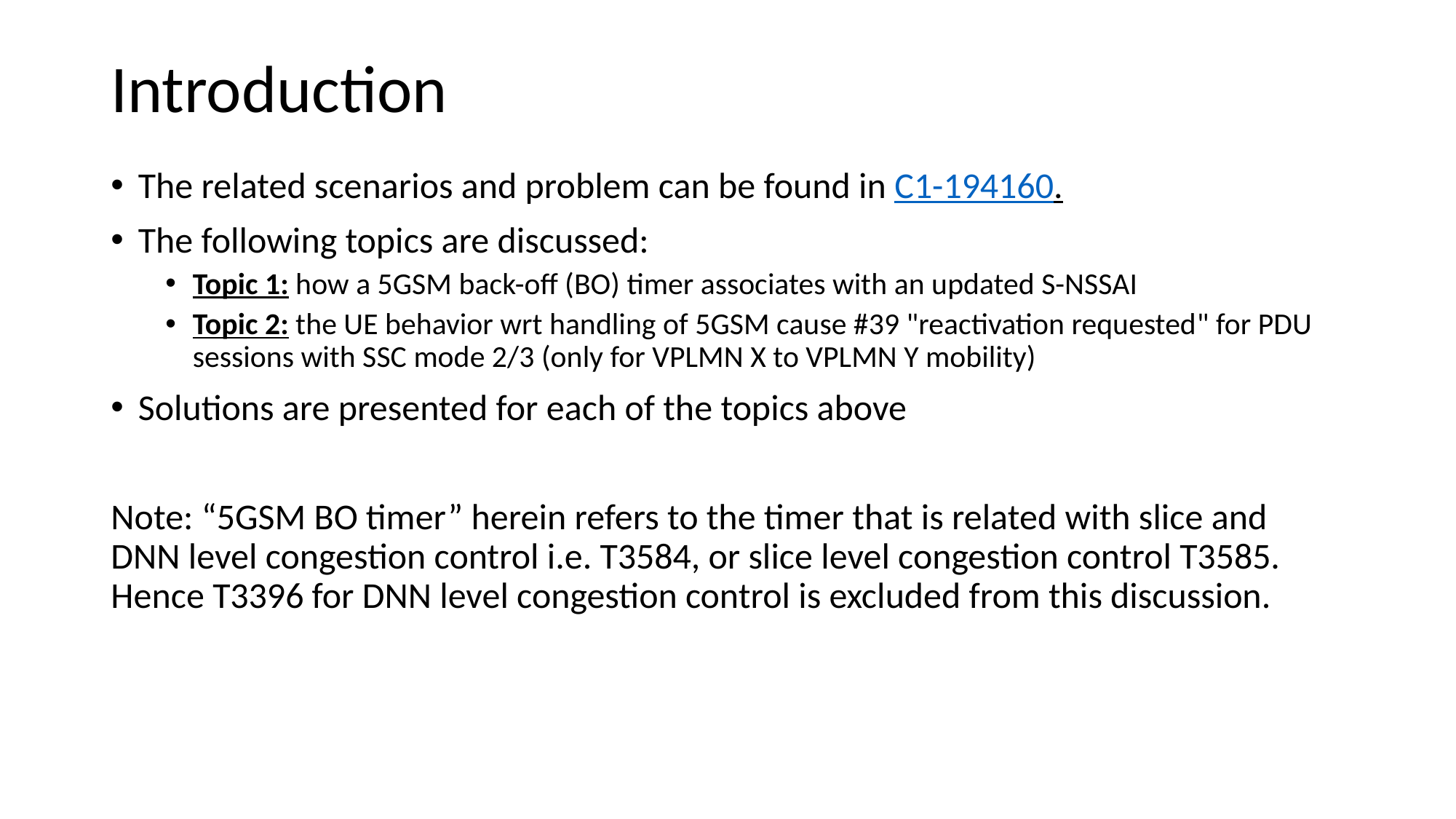

# Introduction
The related scenarios and problem can be found in C1-194160.
The following topics are discussed:
Topic 1: how a 5GSM back-off (BO) timer associates with an updated S-NSSAI
Topic 2: the UE behavior wrt handling of 5GSM cause #39 "reactivation requested" for PDU sessions with SSC mode 2/3 (only for VPLMN X to VPLMN Y mobility)
Solutions are presented for each of the topics above

Note: “5GSM BO timer” herein refers to the timer that is related with slice and DNN level congestion control i.e. T3584, or slice level congestion control T3585. Hence T3396 for DNN level congestion control is excluded from this discussion.